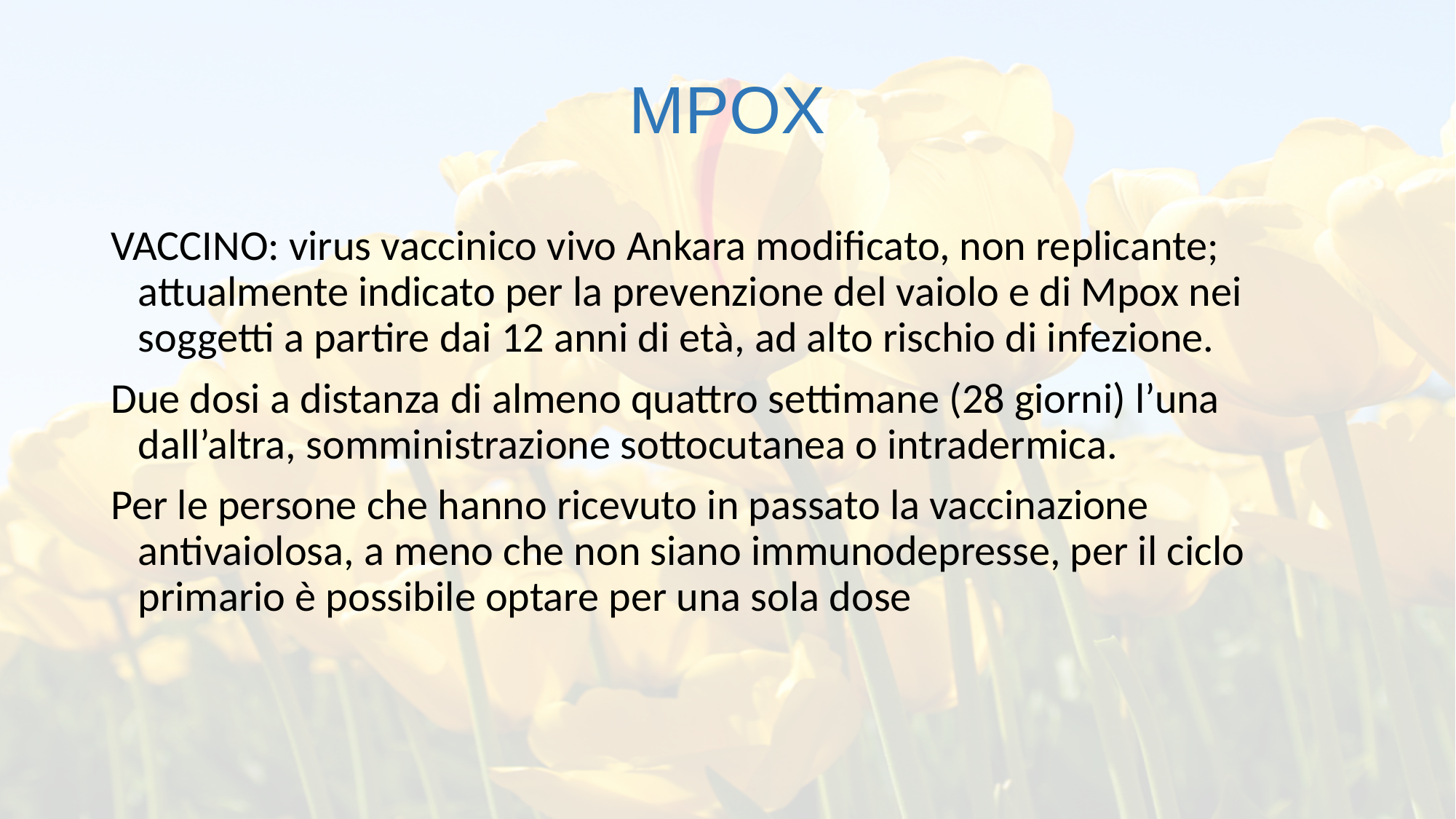

# MPOX
VACCINO: virus vaccinico vivo Ankara modificato, non replicante; attualmente indicato per la prevenzione del vaiolo e di Mpox nei soggetti a partire dai 12 anni di età, ad alto rischio di infezione.
Due dosi a distanza di almeno quattro settimane (28 giorni) l’una dall’altra, somministrazione sottocutanea o intradermica.
Per le persone che hanno ricevuto in passato la vaccinazione antivaiolosa, a meno che non siano immunodepresse, per il ciclo primario è possibile optare per una sola dose